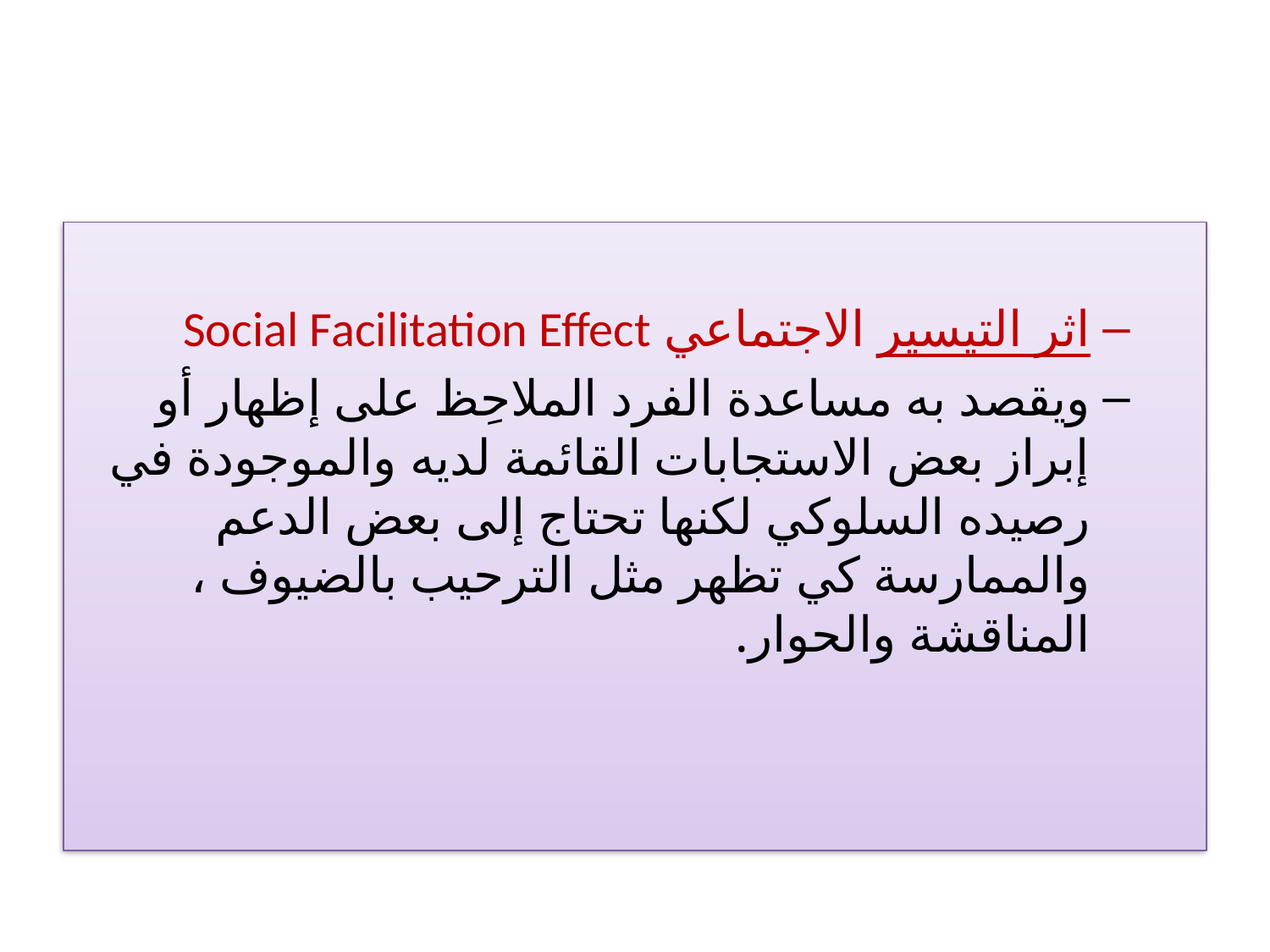

اثر التيسير الاجتماعي Social Facilitation Effect
ويقصد به مساعدة الفرد الملاحِظ على إظهار أو إبراز بعض الاستجابات القائمة لديه والموجودة في رصيده السلوكي لكنها تحتاج إلى بعض الدعم والممارسة كي تظهر مثل الترحيب بالضيوف ، المناقشة والحوار.